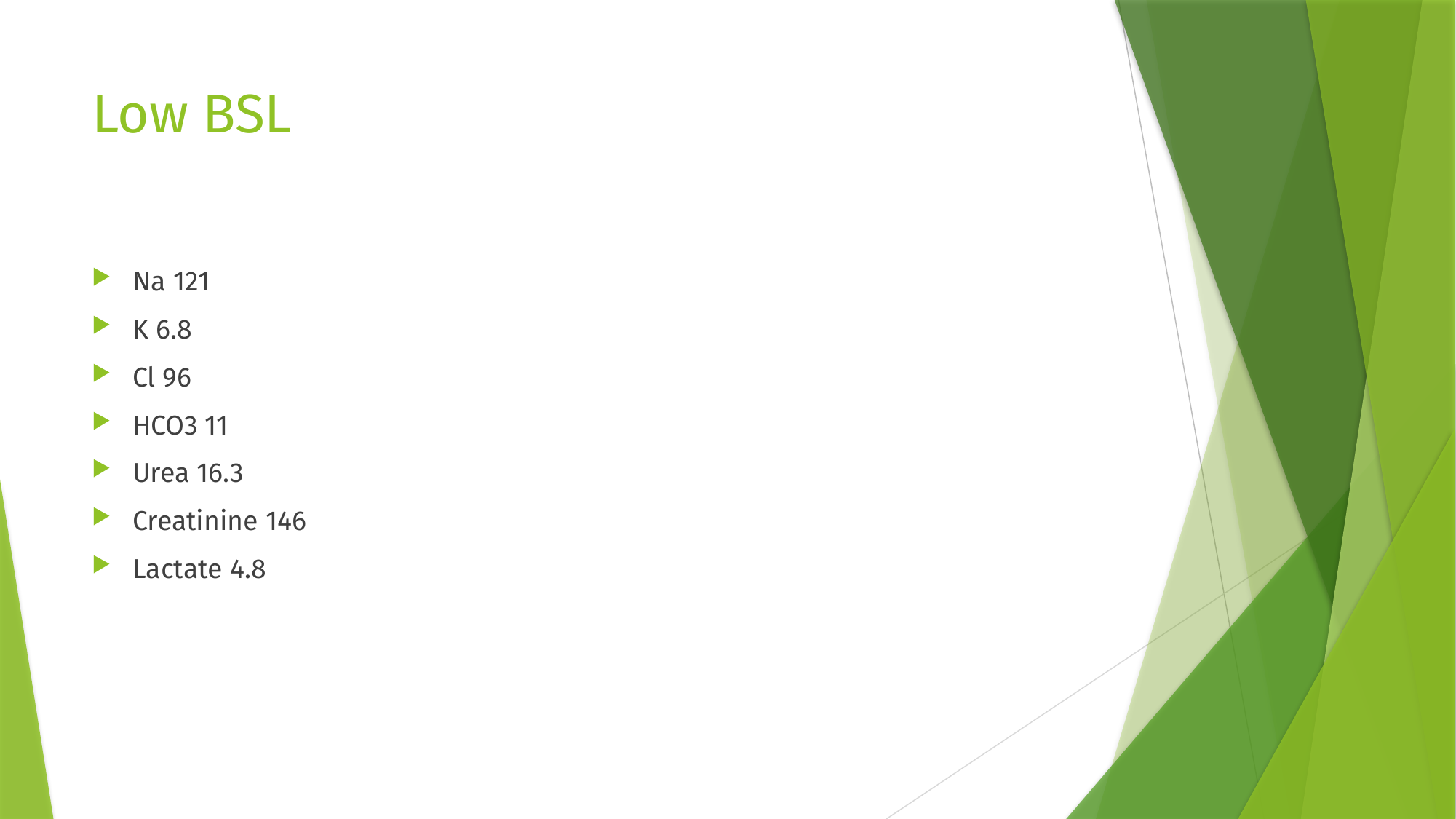

# Low BSL
Na 121
K 6.8
Cl 96
HCO3 11
Urea 16.3
Creatinine 146
Lactate 4.8